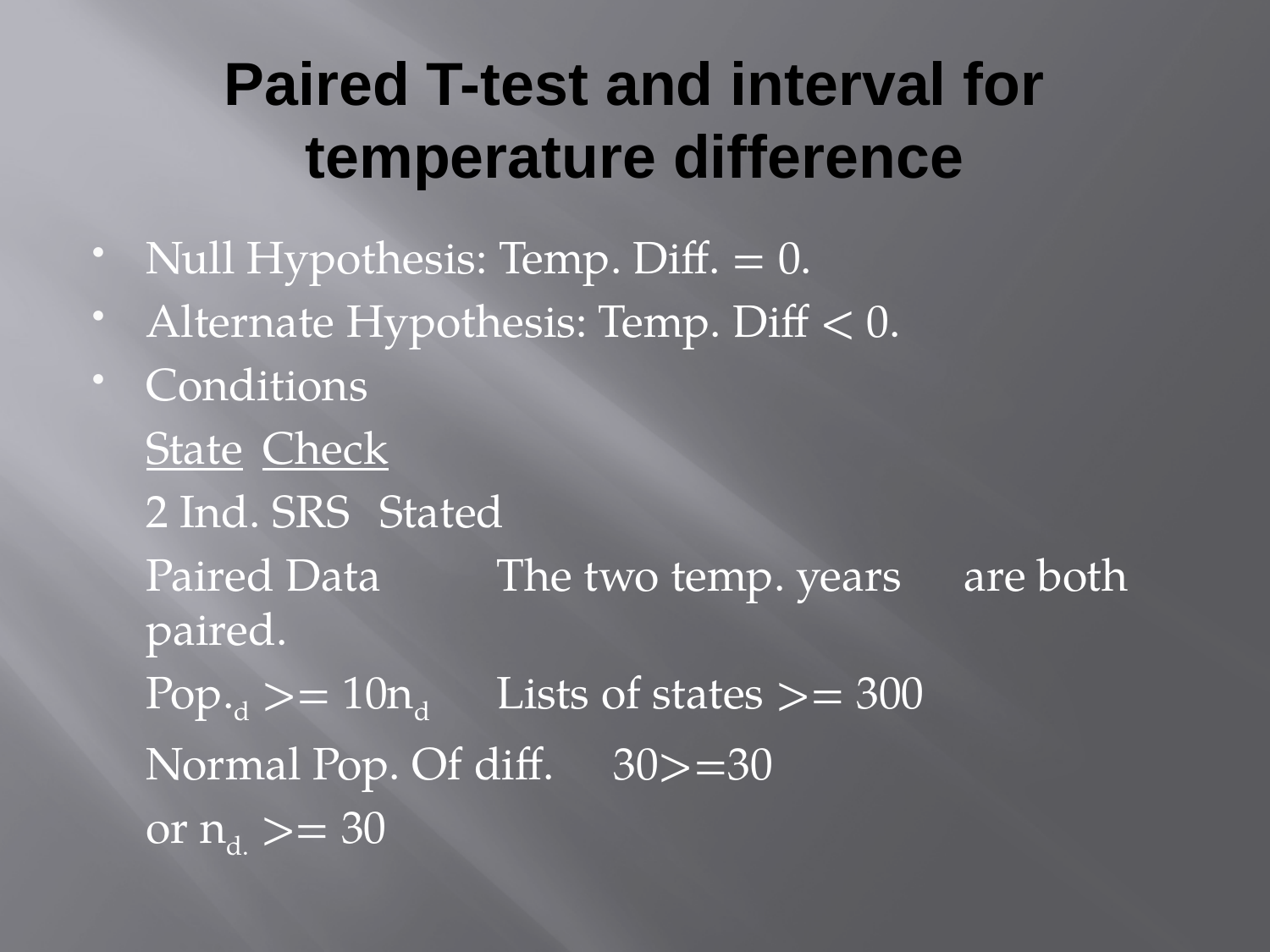

# Paired T-test and interval for temperature difference
Null Hypothesis: Temp. Diff. = 0.
Alternate Hypothesis: Temp. Diff < 0.
Conditions
		State					Check
	2 Ind. SRS				Stated
	Paired Data			The two temp. years 					are both paired.
	Pop.d >= 10nd			Lists of states >= 300
	Normal Pop. Of diff.		30>=30
		or nd. >= 30